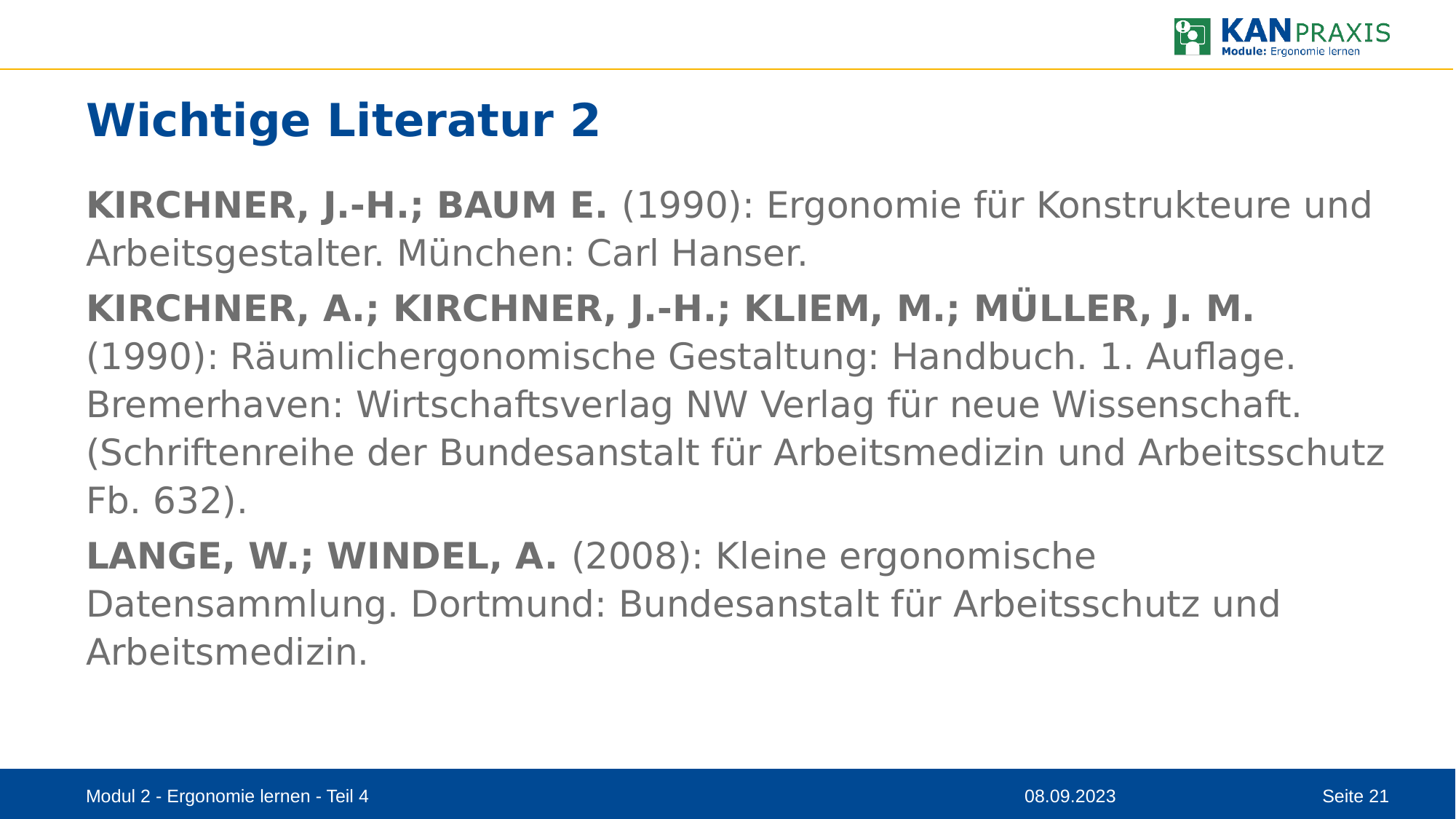

# Wichtige Literatur 2
KIRCHNER, J.-H.; BAUM E. (1990): Ergonomie für Konstrukteure und Arbeitsgestalter. München: Carl Hanser.
KIRCHNER, A.; KIRCHNER, J.-H.; KLIEM, M.; MÜLLER, J. M. (1990): Räumlichergonomische Gestaltung: Handbuch. 1. Auflage. Bremerhaven: Wirtschaftsverlag NW Verlag für neue Wissenschaft. (Schriftenreihe der Bundesanstalt für Arbeitsmedizin und Arbeitsschutz Fb. 632).
LANGE, W.; WINDEL, A. (2008): Kleine ergonomische Datensammlung. Dortmund: Bundesanstalt für Arbeitsschutz und Arbeitsmedizin.

Modul 2 - Ergonomie lernen - Teil 4
08.09.2023
Seite 21